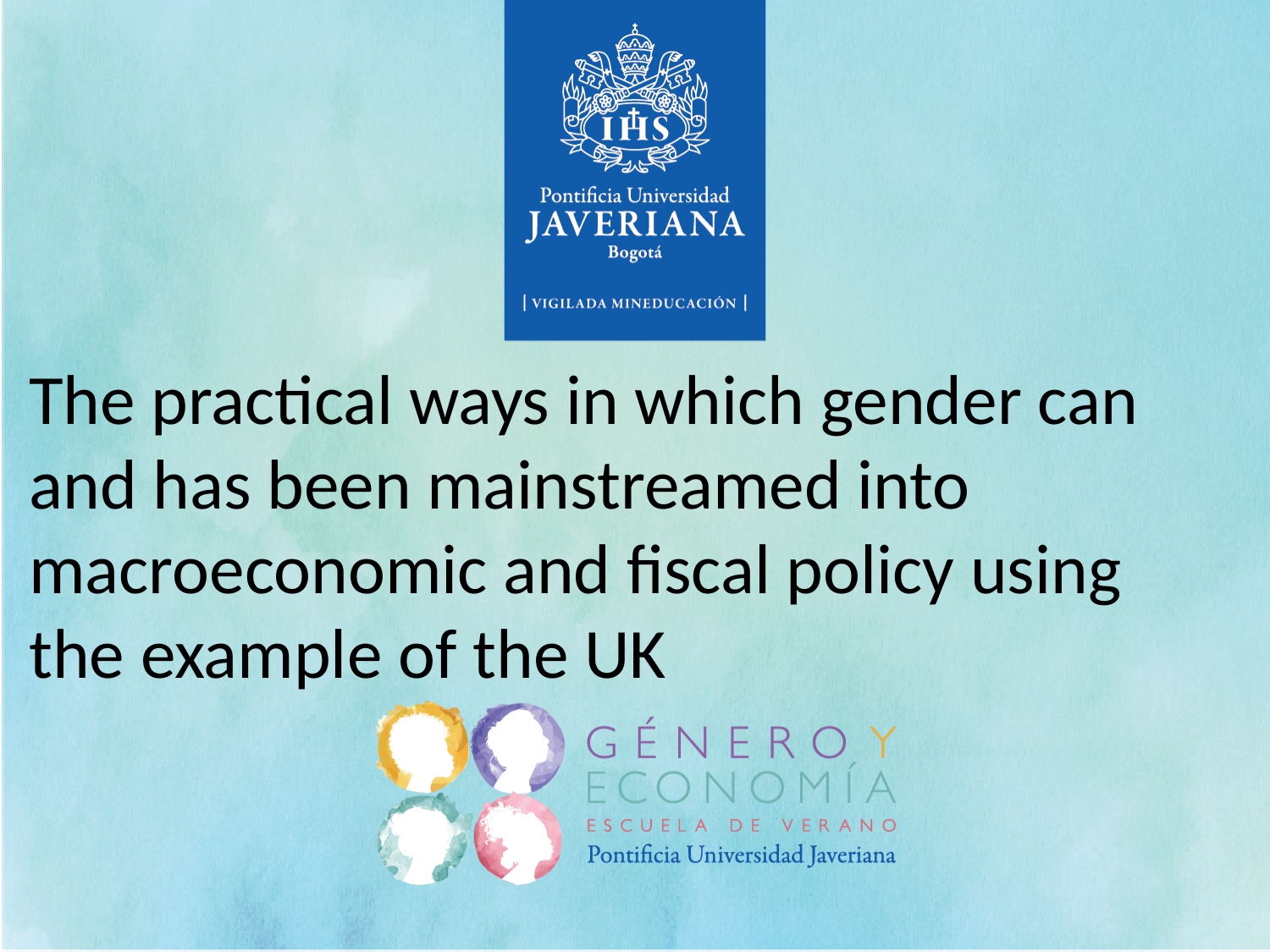

The practical ways in which gender can and has been mainstreamed into macroeconomic and fiscal policy using the example of the UK